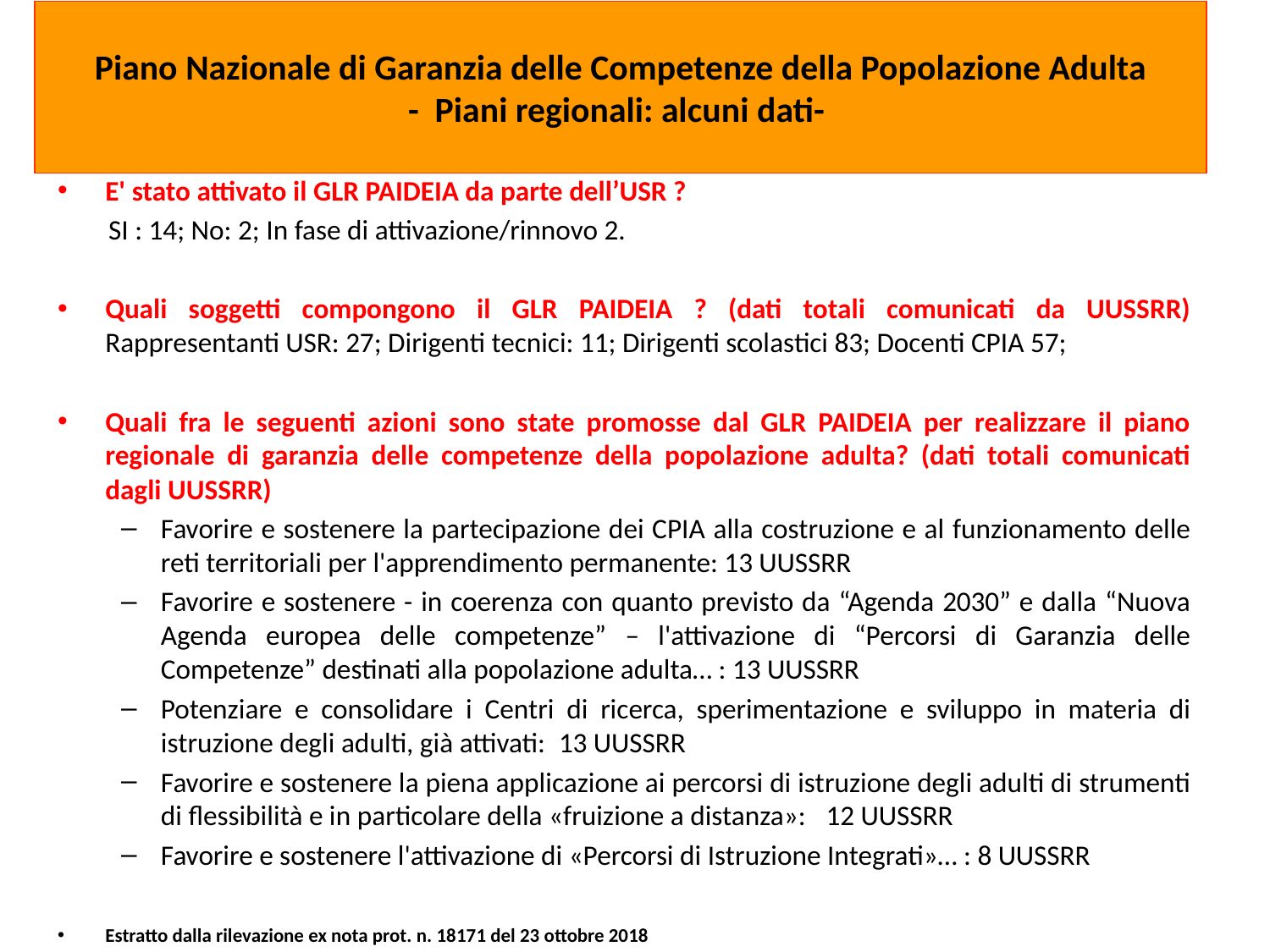

# Piano Nazionale di Garanzia delle Competenze della Popolazione Adulta -  Piani regionali: alcuni dati-
E' stato attivato il GLR PAIDEIA da parte dell’USR ?
        SI : 14; No: 2; In fase di attivazione/rinnovo 2.

Quali soggetti compongono il GLR PAIDEIA ? (dati totali comunicati da UUSSRR)
Rappresentanti USR: 27; Dirigenti tecnici: 11; Dirigenti scolastici 83; Docenti CPIA 57;

Quali fra le seguenti azioni sono state promosse dal GLR PAIDEIA per realizzare il piano regionale di garanzia delle competenze della popolazione adulta? (dati totali comunicati dagli UUSSRR)
Favorire e sostenere la partecipazione dei CPIA alla costruzione e al funzionamento delle reti territoriali per l'apprendimento permanente: 13 UUSSRR
Favorire e sostenere - in coerenza con quanto previsto da “Agenda 2030” e dalla “Nuova Agenda europea delle competenze” – l'attivazione di “Percorsi di Garanzia delle Competenze” destinati alla popolazione adulta… : 13 UUSSRR
Potenziare e consolidare i Centri di ricerca, sperimentazione e sviluppo in materia di istruzione degli adulti, già attivati:  13 UUSSRR
Favorire e sostenere la piena applicazione ai percorsi di istruzione degli adulti di strumenti di flessibilità e in particolare della «fruizione a distanza»:   12 UUSSRR
Favorire e sostenere l'attivazione di «Percorsi di Istruzione Integrati»… : 8 UUSSRR

Estratto dalla rilevazione ex nota prot. n. 18171 del 23 ottobre 2018